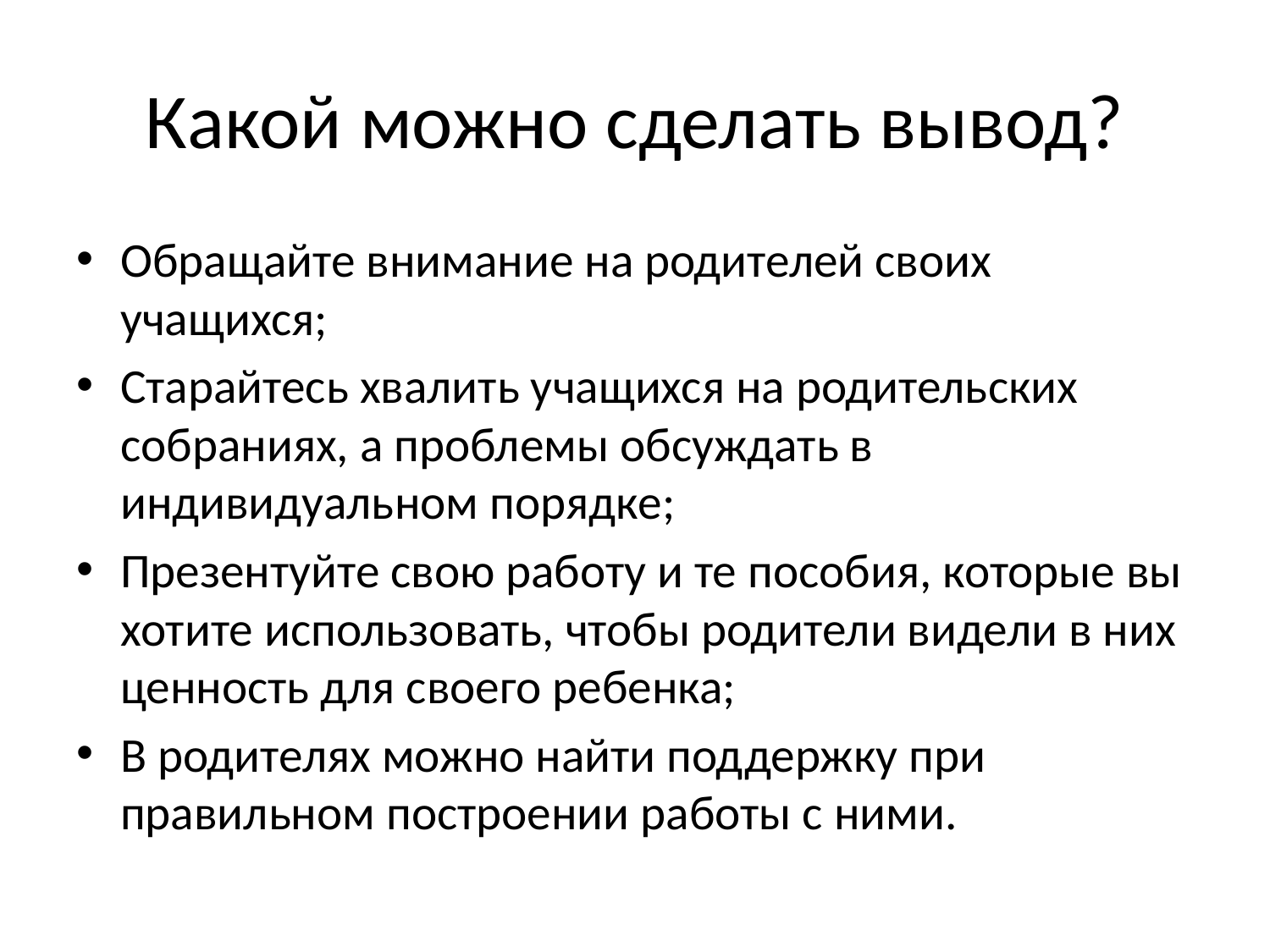

# Какой можно сделать вывод?
Обращайте внимание на родителей своих учащихся;
Старайтесь хвалить учащихся на родительских собраниях, а проблемы обсуждать в индивидуальном порядке;
Презентуйте свою работу и те пособия, которые вы хотите использовать, чтобы родители видели в них ценность для своего ребенка;
В родителях можно найти поддержку при правильном построении работы с ними.